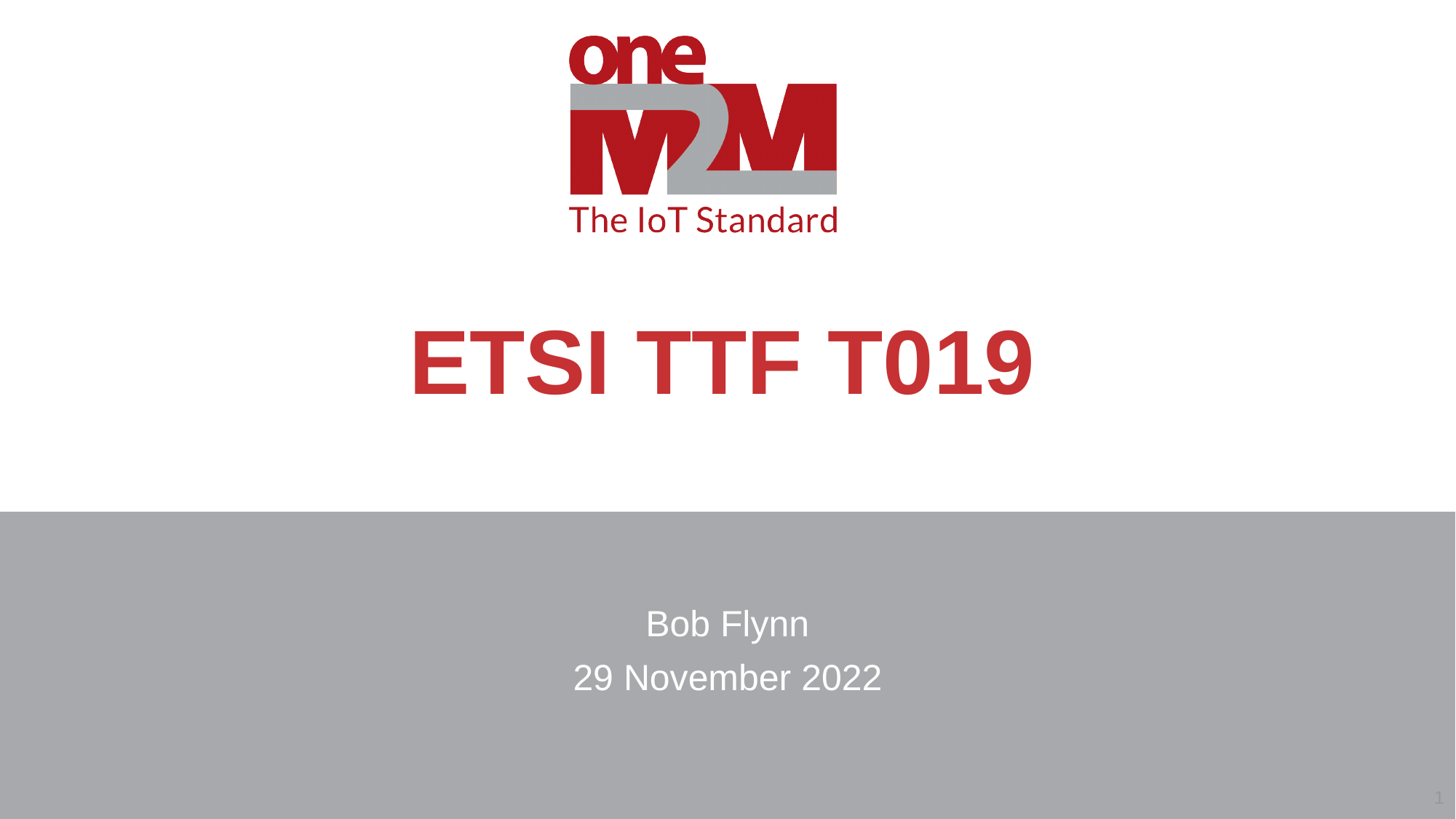

# ETSI TTF T019
Bob Flynn
29 November 2022
1